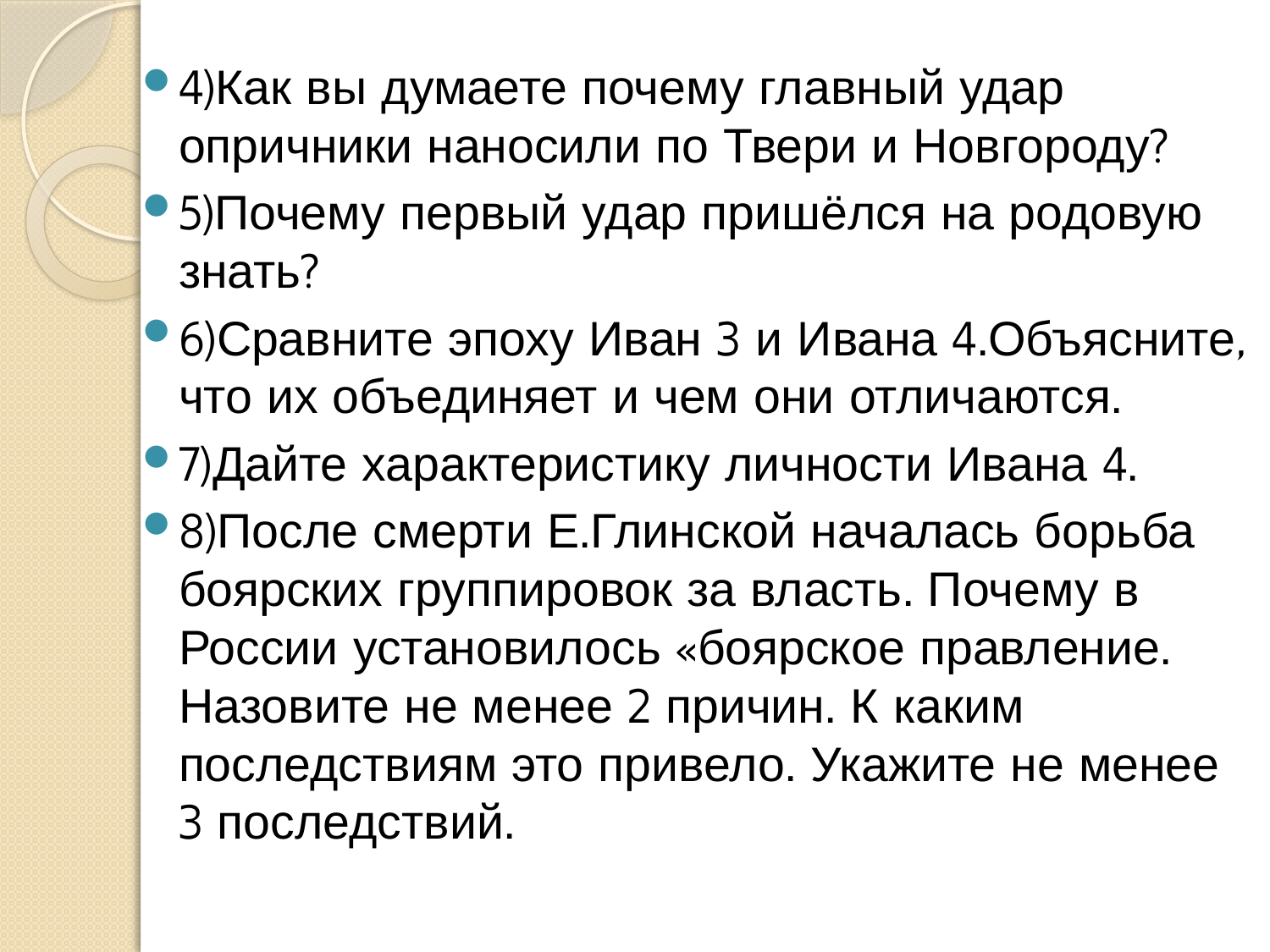

4)Как вы думаете почему главный удар опричники наносили по Твери и Новгороду?
5)Почему первый удар пришёлся на родовую знать?
6)Сравните эпоху Иван 3 и Ивана 4.Объясните, что их объединяет и чем они отличаются.
7)Дайте характеристику личности Ивана 4.
8)После смерти Е.Глинской началась борьба боярских группировок за власть. Почему в России установилось «боярское правление. Назовите не менее 2 причин. К каким последствиям это привело. Укажите не менее 3 последствий.